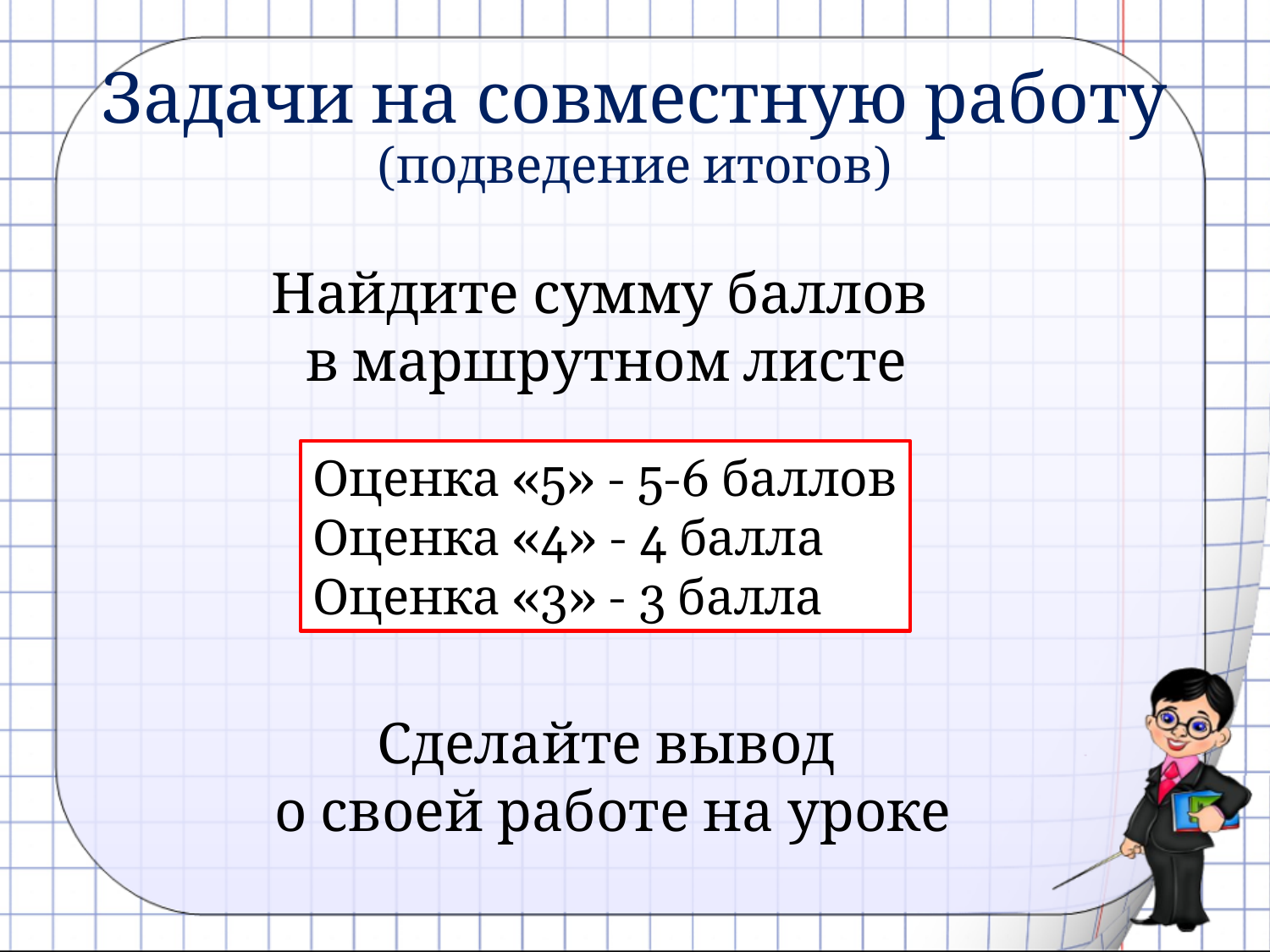

# Задачи на совместную работу (подведение итогов)
Найдите сумму баллов
в маршрутном листе
Оценка «5» - 5-6 баллов
Оценка «4» - 4 балла
Оценка «3» - 3 балла
Сделайте вывод
о своей работе на уроке